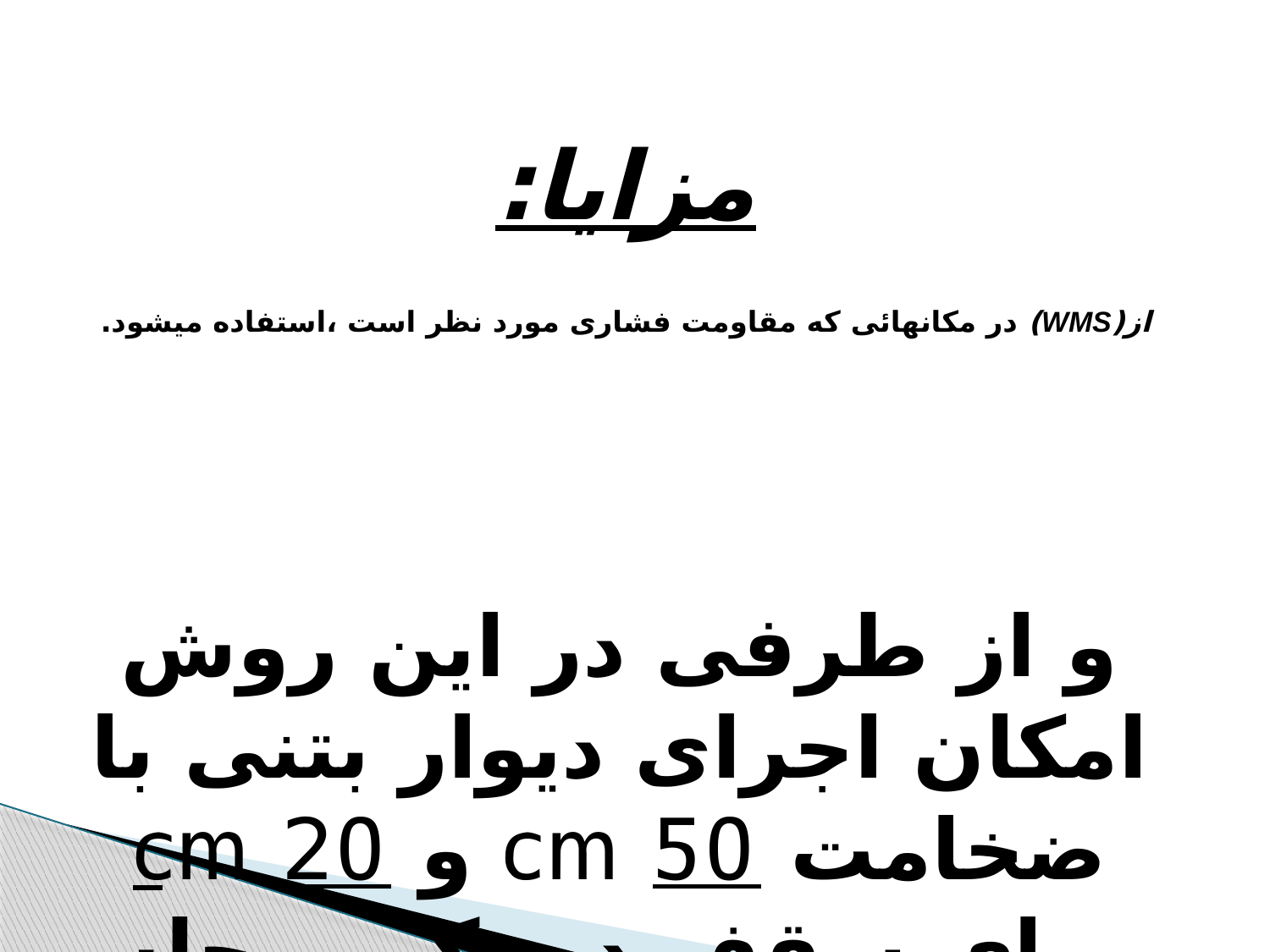

# مزایا: از(WMS) در مکانهائی که مقاومت فشاری مورد نظر است ،استفاده میشود.

و از طرفی در این روش امکان اجرای دیوار بتنی با ضخامت cm 50 و cm 20 برای سقف در یک مرحله امکان پذیر است.